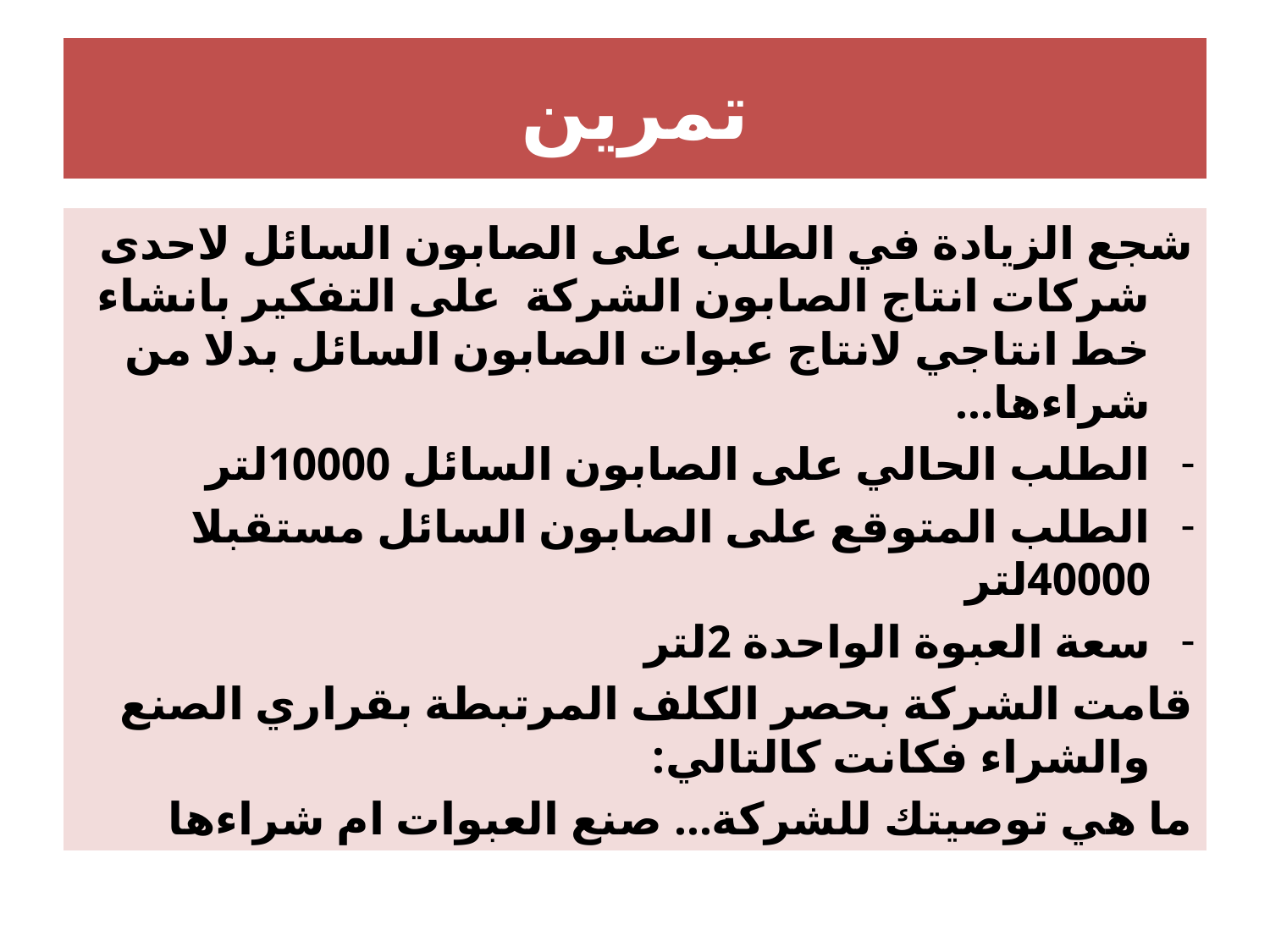

# تمرين
شجع الزيادة في الطلب على الصابون السائل لاحدى شركات انتاج الصابون الشركة  على التفكير بانشاء خط انتاجي لانتاج عبوات الصابون السائل بدلا من شراءها...
الطلب الحالي على الصابون السائل 10000لتر
الطلب المتوقع على الصابون السائل مستقبلا  40000لتر
سعة العبوة الواحدة 2لتر
قامت الشركة بحصر الكلف المرتبطة بقراري الصنع والشراء فكانت كالتالي:
ما هي توصيتك للشركة... صنع العبوات ام شراءها